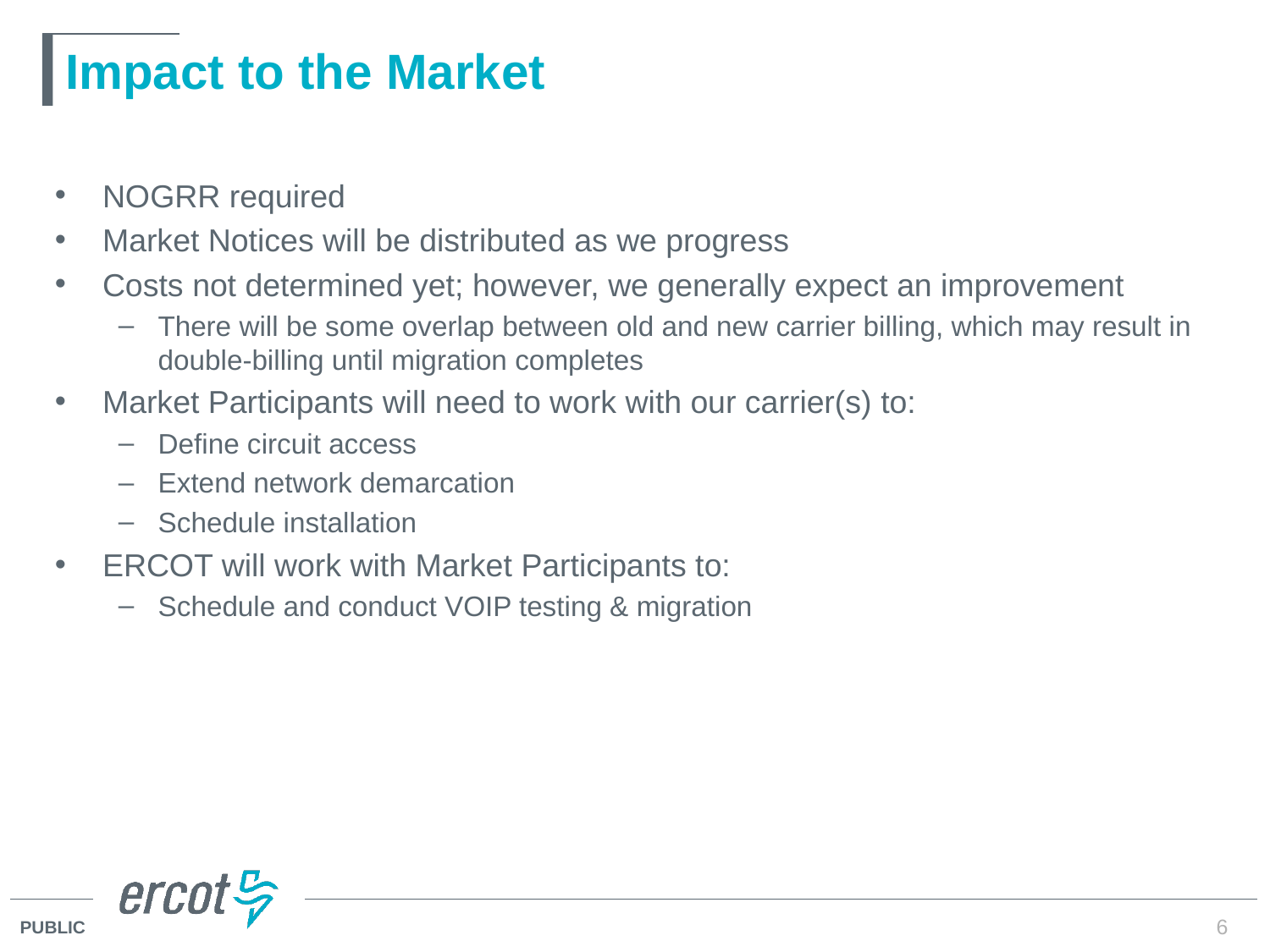

# Impact to the Market
NOGRR required
Market Notices will be distributed as we progress
Costs not determined yet; however, we generally expect an improvement
There will be some overlap between old and new carrier billing, which may result in double-billing until migration completes
Market Participants will need to work with our carrier(s) to:
Define circuit access
Extend network demarcation
Schedule installation
ERCOT will work with Market Participants to:
Schedule and conduct VOIP testing & migration

6